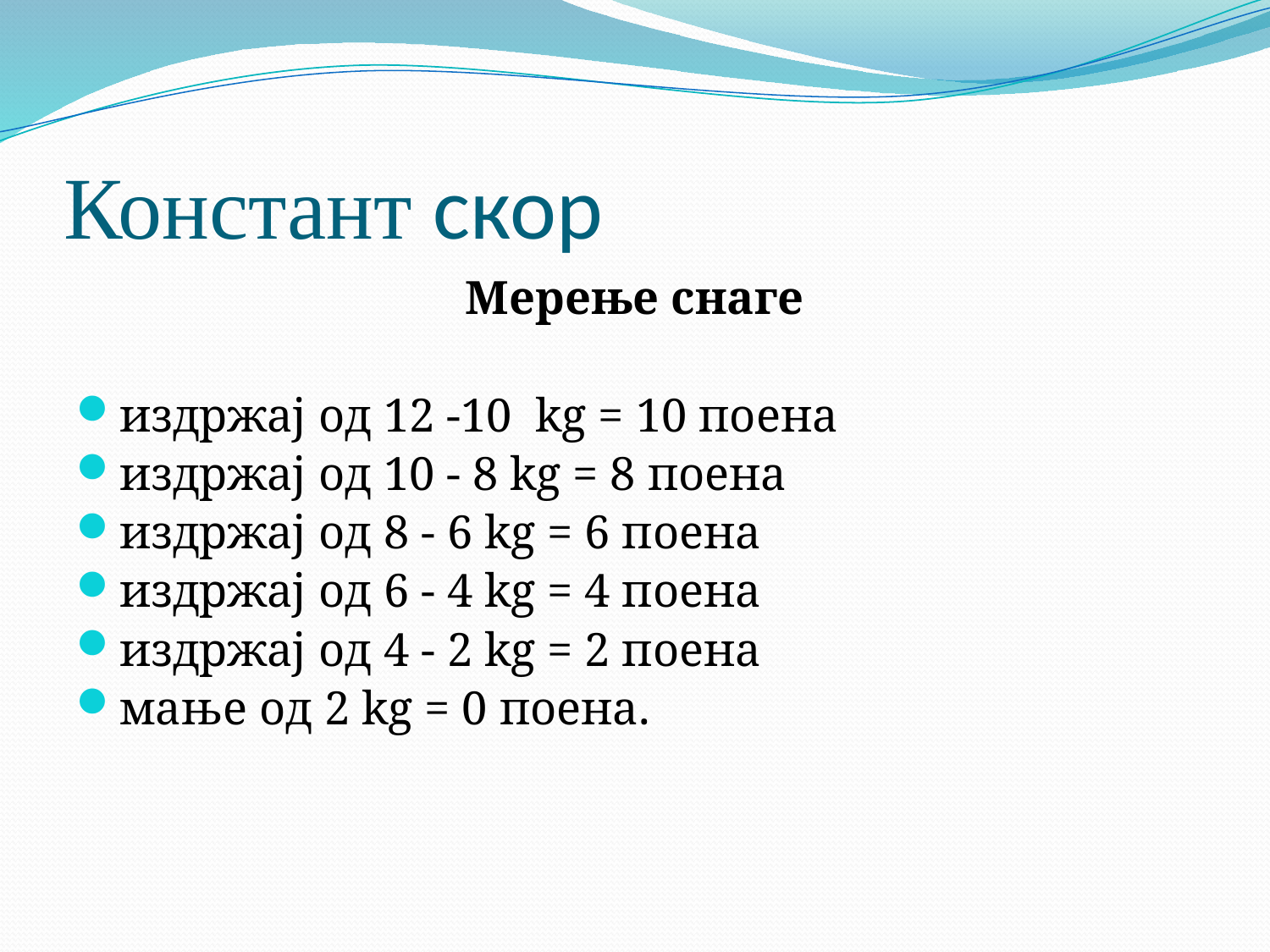

# Констант скор
Мерење снаге

издржај од 12 -10  kg = 10 поена
издржај од 10 - 8 kg = 8 поена
издржај од 8 - 6 kg = 6 поена
издржај од 6 - 4 kg = 4 поена
издржај од 4 - 2 kg = 2 поена
мање од 2 kg = 0 поена.